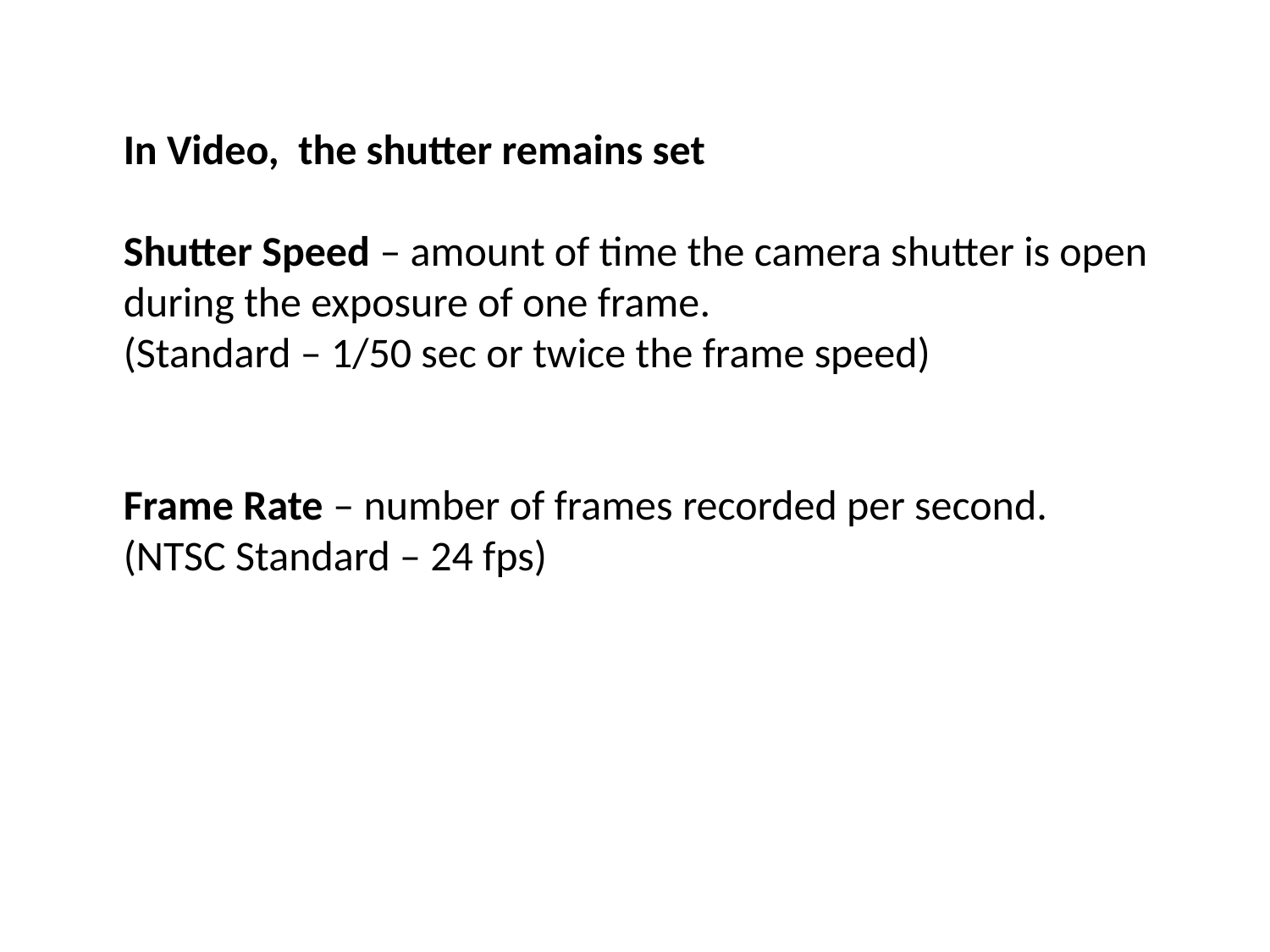

In Video,  the shutter remains set

Shutter Speed – amount of time the camera shutter is open during the exposure of one frame.
(Standard – 1/50 sec or twice the frame speed)

Frame Rate – number of frames recorded per second.
(NTSC Standard – 24 fps)